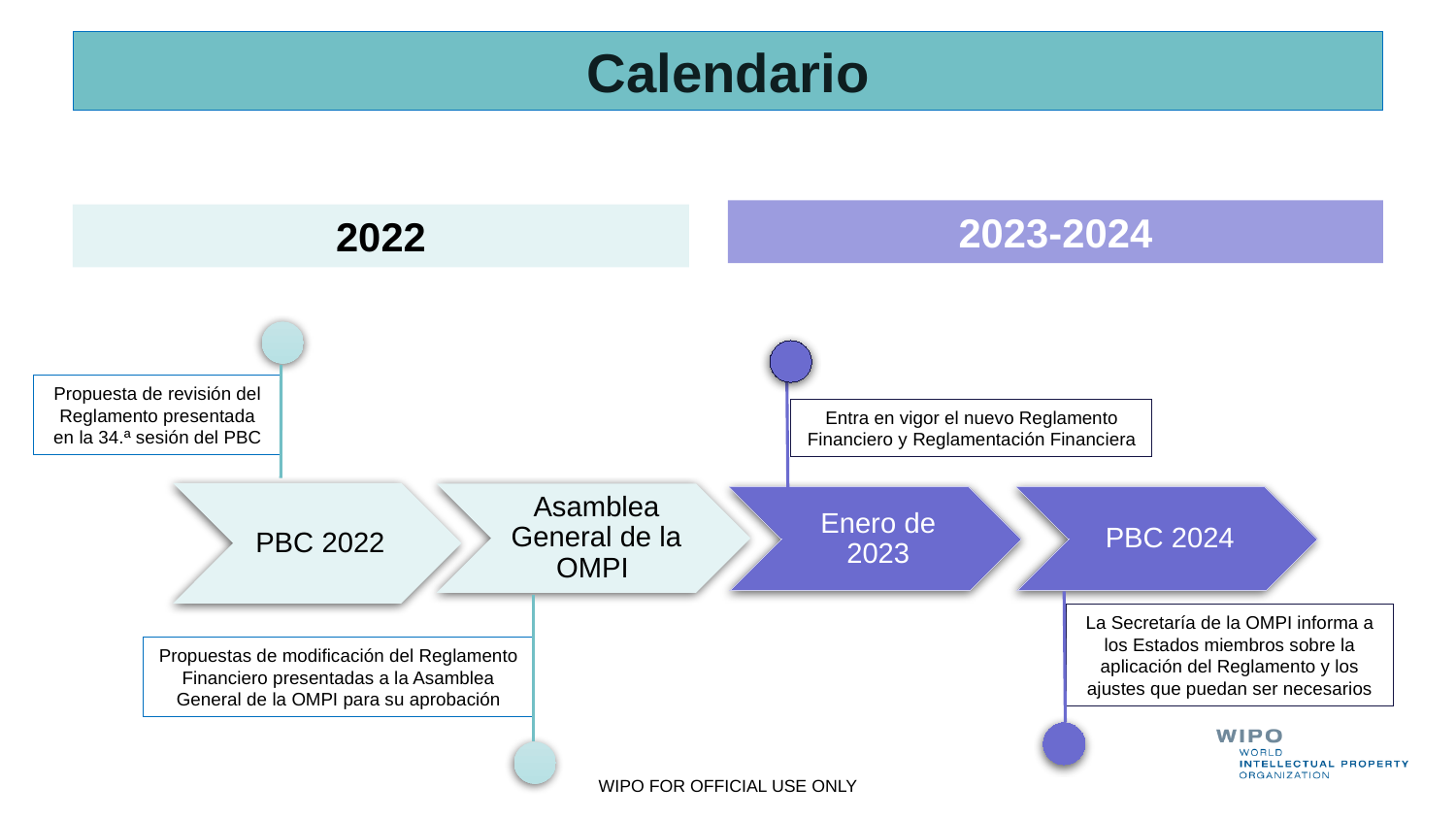

# Calendario

2023-2024
2022

PBC 2022
Asamblea General de la OMPI
Enero de 2023
PBC 2024
Propuesta de revisión del Reglamento presentada en la 34.ª sesión del PBC
Entra en vigor el nuevo Reglamento Financiero y Reglamentación Financiera
La Secretaría de la OMPI informa a los Estados miembros sobre la aplicación del Reglamento y los ajustes que puedan ser necesarios
Propuestas de modificación del Reglamento Financiero presentadas a la Asamblea General de la OMPI para su aprobación